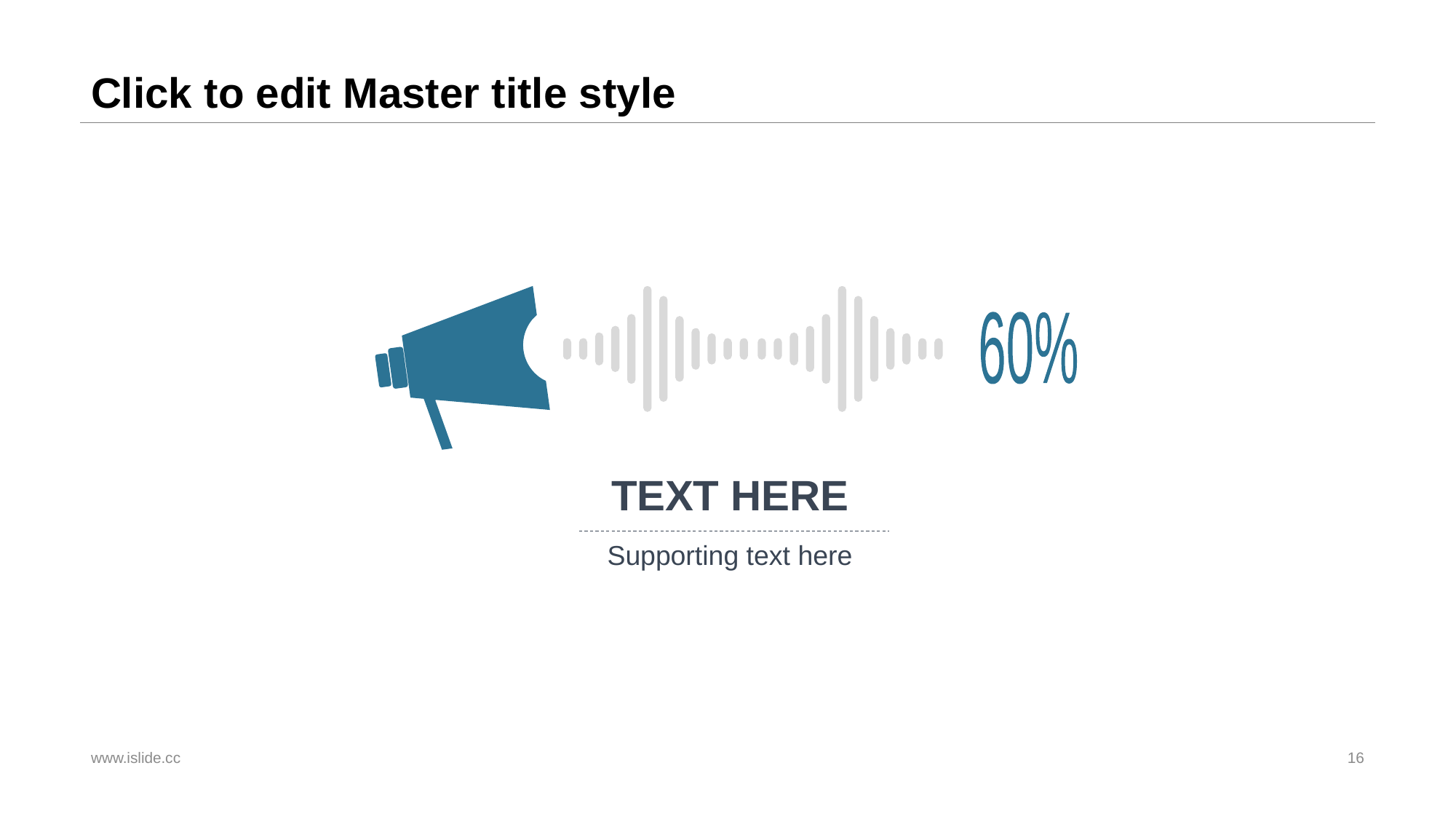

# Click to edit Master title style

60%
TEXT HERE
Supporting text here
www.islide.cc
16